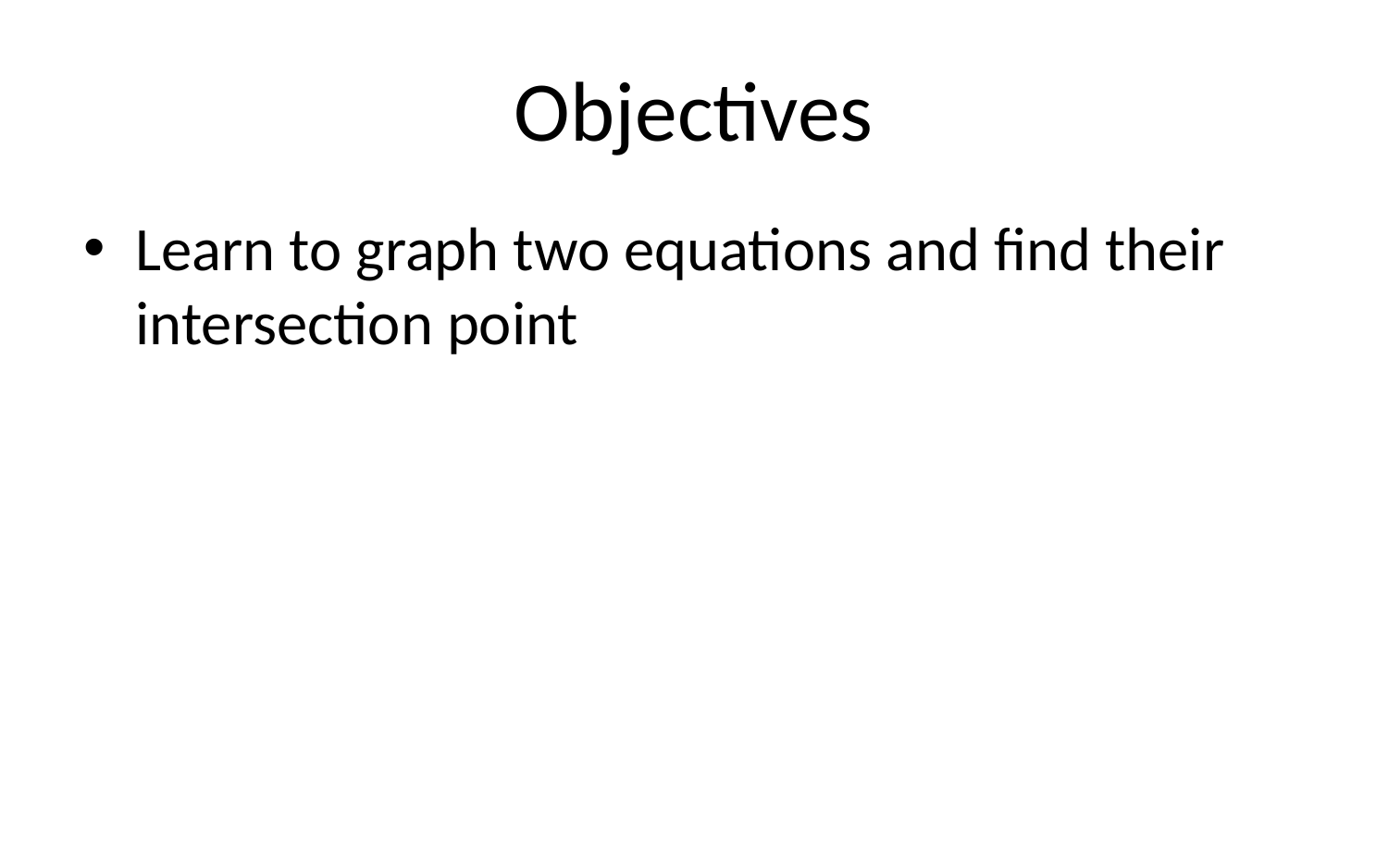

# Objectives
Learn to graph two equations and find their intersection point